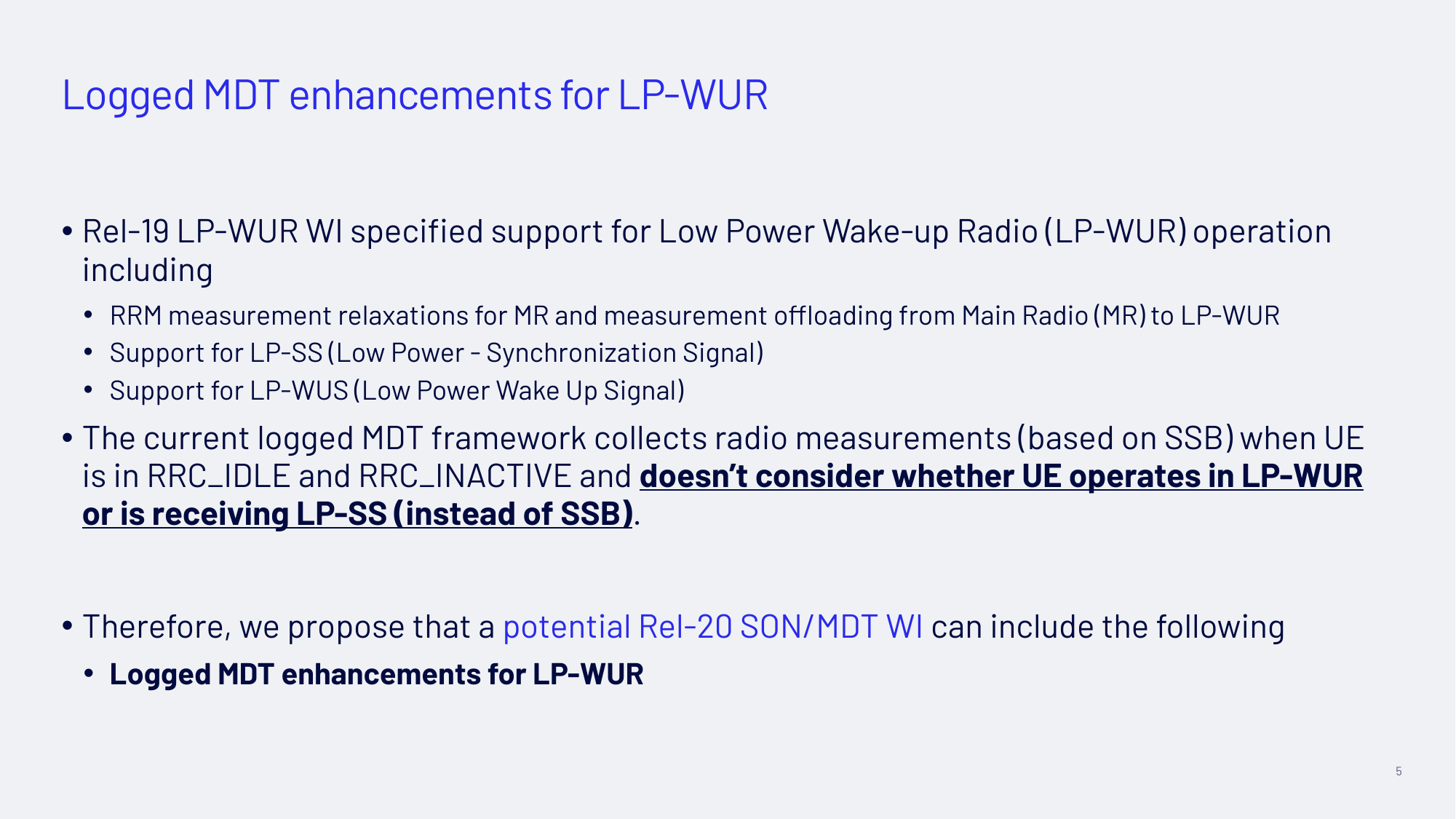

# Logged MDT enhancements for LP-WUR

Rel-19 LP-WUR WI specified support for Low Power Wake-up Radio (LP-WUR) operation including
RRM measurement relaxations for MR and measurement offloading from Main Radio (MR) to LP-WUR
Support for LP-SS (Low Power - Synchronization Signal)
Support for LP-WUS (Low Power Wake Up Signal)
The current logged MDT framework collects radio measurements (based on SSB) when UE is in RRC_IDLE and RRC_INACTIVE and doesn’t consider whether UE operates in LP-WUR or is receiving LP-SS (instead of SSB).

Therefore, we propose that a potential Rel-20 SON/MDT WI can include the following
Logged MDT enhancements for LP-WUR